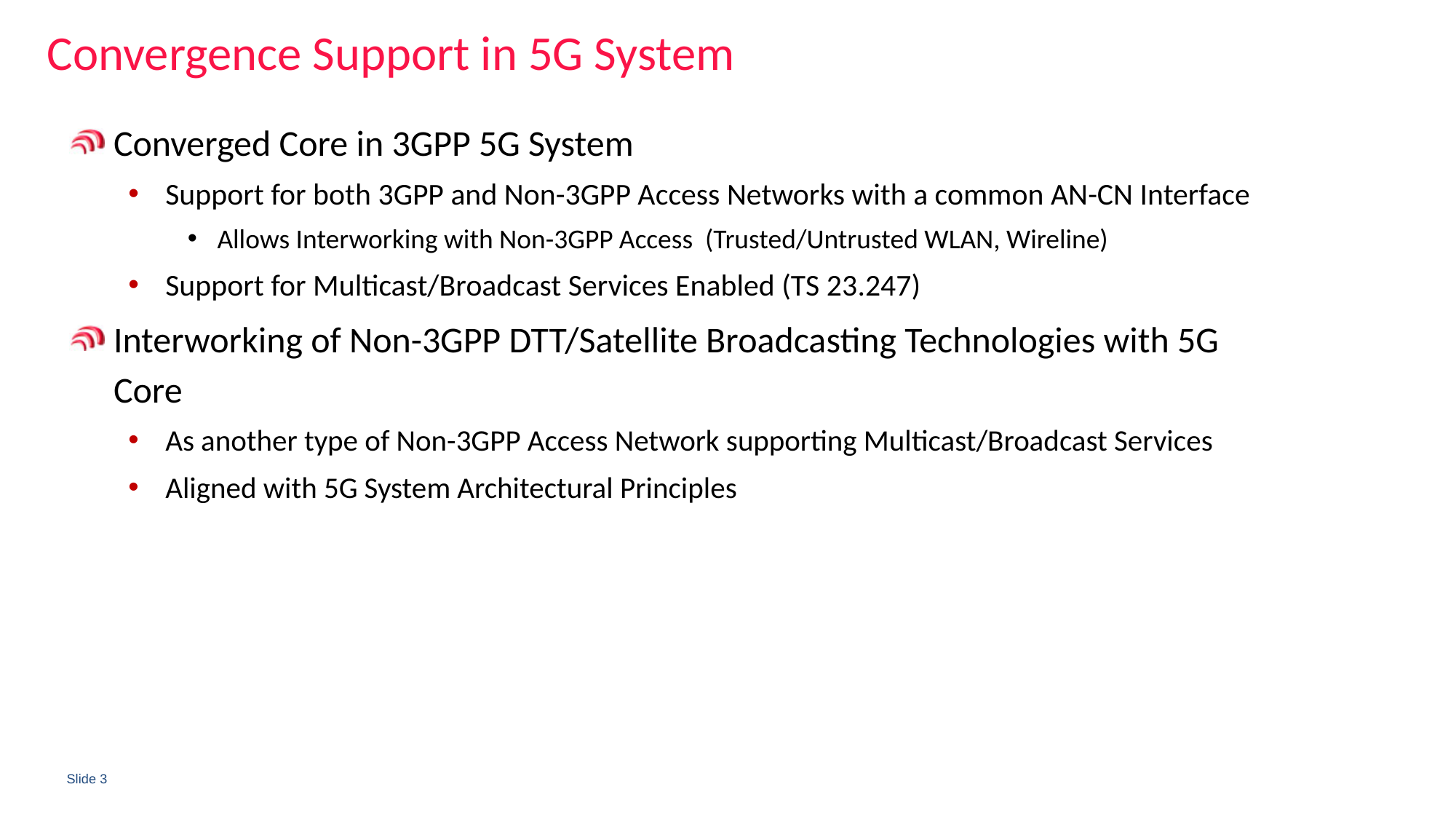

Convergence Support in 5G System
Converged Core in 3GPP 5G System
Support for both 3GPP and Non-3GPP Access Networks with a common AN-CN Interface
Allows Interworking with Non-3GPP Access  (Trusted/Untrusted WLAN, Wireline)
Support for Multicast/Broadcast Services Enabled (TS 23.247)
Interworking of Non-3GPP DTT/Satellite Broadcasting Technologies with 5G Core
As another type of Non-3GPP Access Network supporting Multicast/Broadcast Services
Aligned with 5G System Architectural Principles